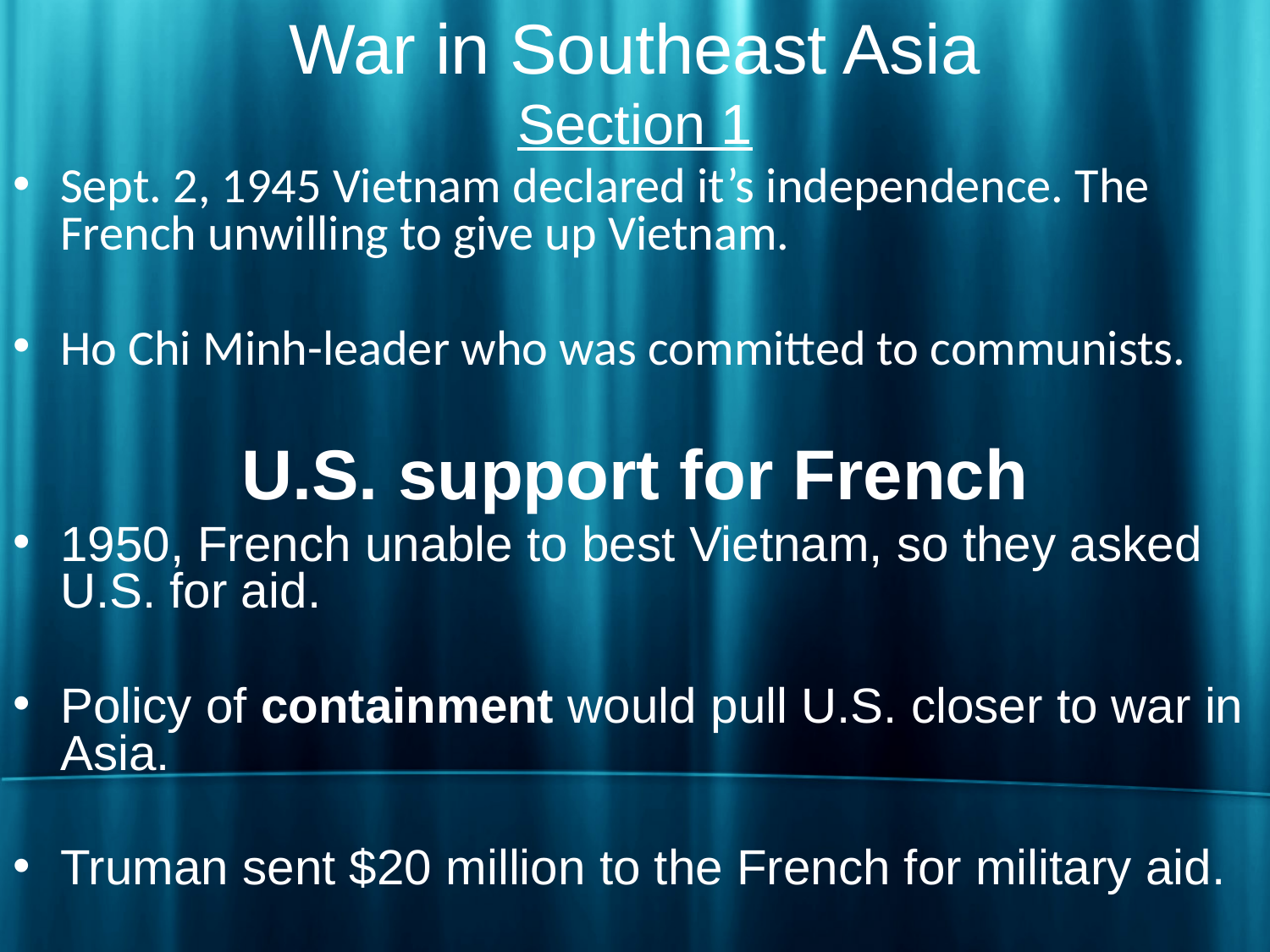

War in Southeast Asia
Section 1
Sept. 2, 1945 Vietnam declared it’s independence. The French unwilling to give up Vietnam.

Ho Chi Minh-leader who was committed to communists.

U.S. support for French
1950, French unable to best Vietnam, so they asked U.S. for aid.

Policy of containment would pull U.S. closer to war in Asia.

Truman sent $20 million to the French for military aid.